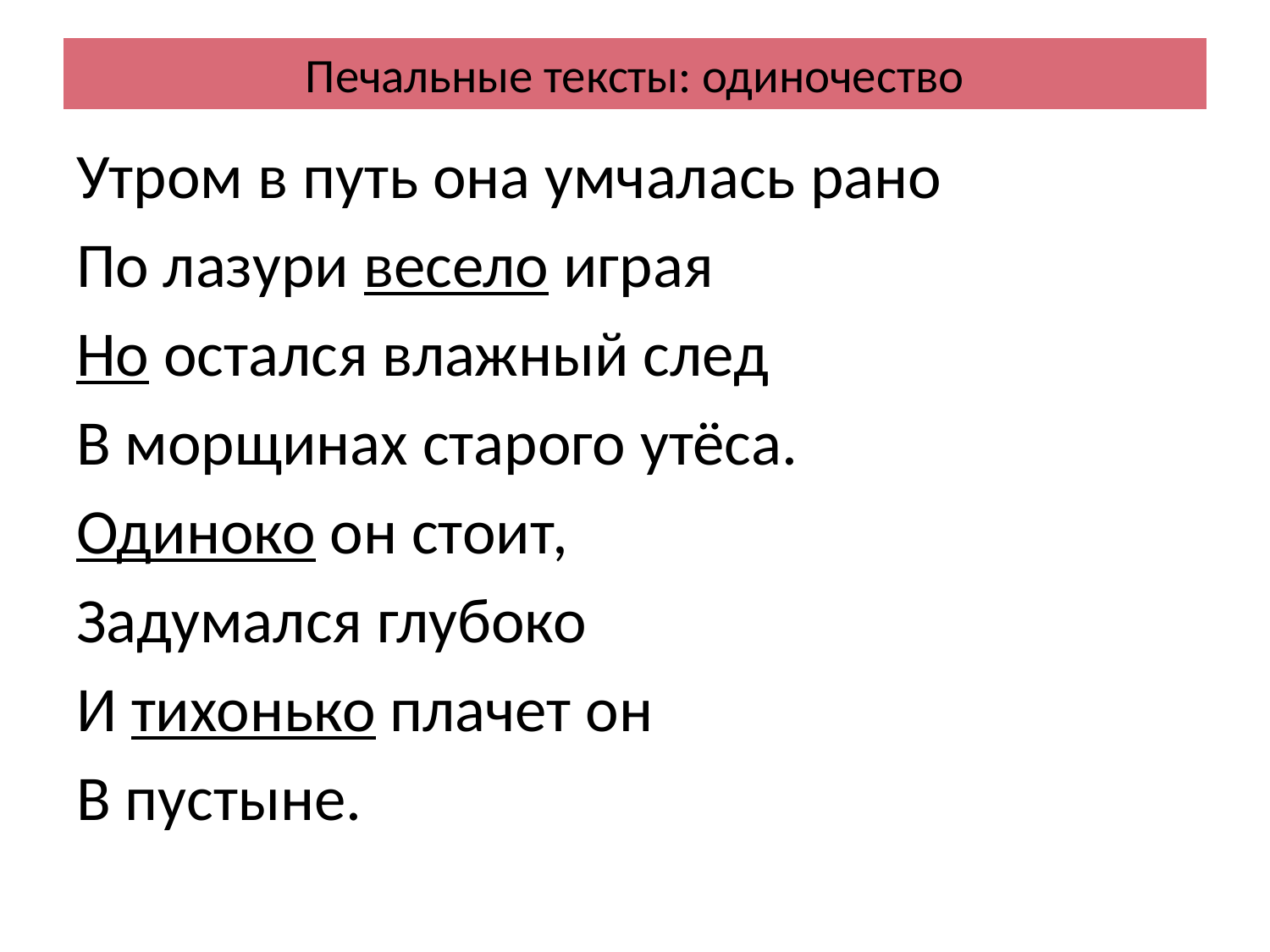

# Печальные тексты: одиночество
Утром в путь она умчалась рано
По лазури весело играя
Но остался влажный след
В морщинах старого утёса.
Одиноко он стоит,
Задумался глубоко
И тихонько плачет он
В пустыне.